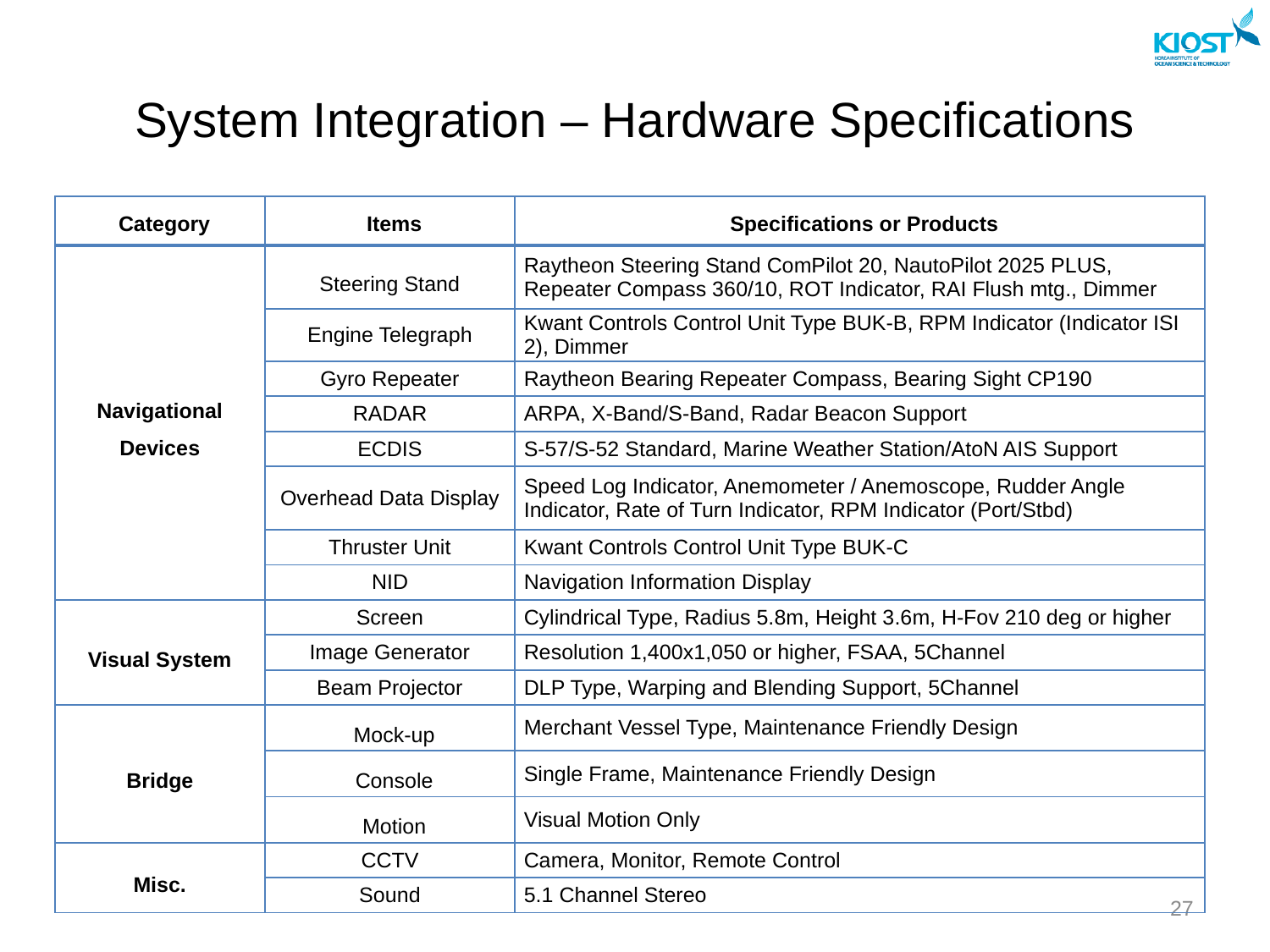

# System Integration – Hardware Specifications
| Category | Items | Specifications or Products |
| --- | --- | --- |
| Navigational Devices | Steering Stand | Raytheon Steering Stand ComPilot 20, NautoPilot 2025 PLUS, Repeater Compass 360/10, ROT Indicator, RAI Flush mtg., Dimmer |
|  | Engine Telegraph | Kwant Controls Control Unit Type BUK-B, RPM Indicator (Indicator ISI 2), Dimmer |
|  | Gyro Repeater | Raytheon Bearing Repeater Compass, Bearing Sight CP190 |
|  | RADAR | ARPA, X-Band/S-Band, Radar Beacon Support |
|  | ECDIS | S-57/S-52 Standard, Marine Weather Station/AtoN AIS Support |
|  | Overhead Data Display | Speed Log Indicator, Anemometer / Anemoscope, Rudder Angle Indicator, Rate of Turn Indicator, RPM Indicator (Port/Stbd) |
|  | Thruster Unit | Kwant Controls Control Unit Type BUK-C |
|  | NID | Navigation Information Display |
| Visual System | Screen | Cylindrical Type, Radius 5.8m, Height 3.6m, H-Fov 210 deg or higher |
|  | Image Generator | Resolution 1,400x1,050 or higher, FSAA, 5Channel |
|  | Beam Projector | DLP Type, Warping and Blending Support, 5Channel |
| Bridge | Mock-up | Merchant Vessel Type, Maintenance Friendly Design |
|  | Console | Single Frame, Maintenance Friendly Design |
|  | Motion | Visual Motion Only |
| Misc. | CCTV | Camera, Monitor, Remote Control |
|  | Sound | 5.1 Channel Stereo |
27